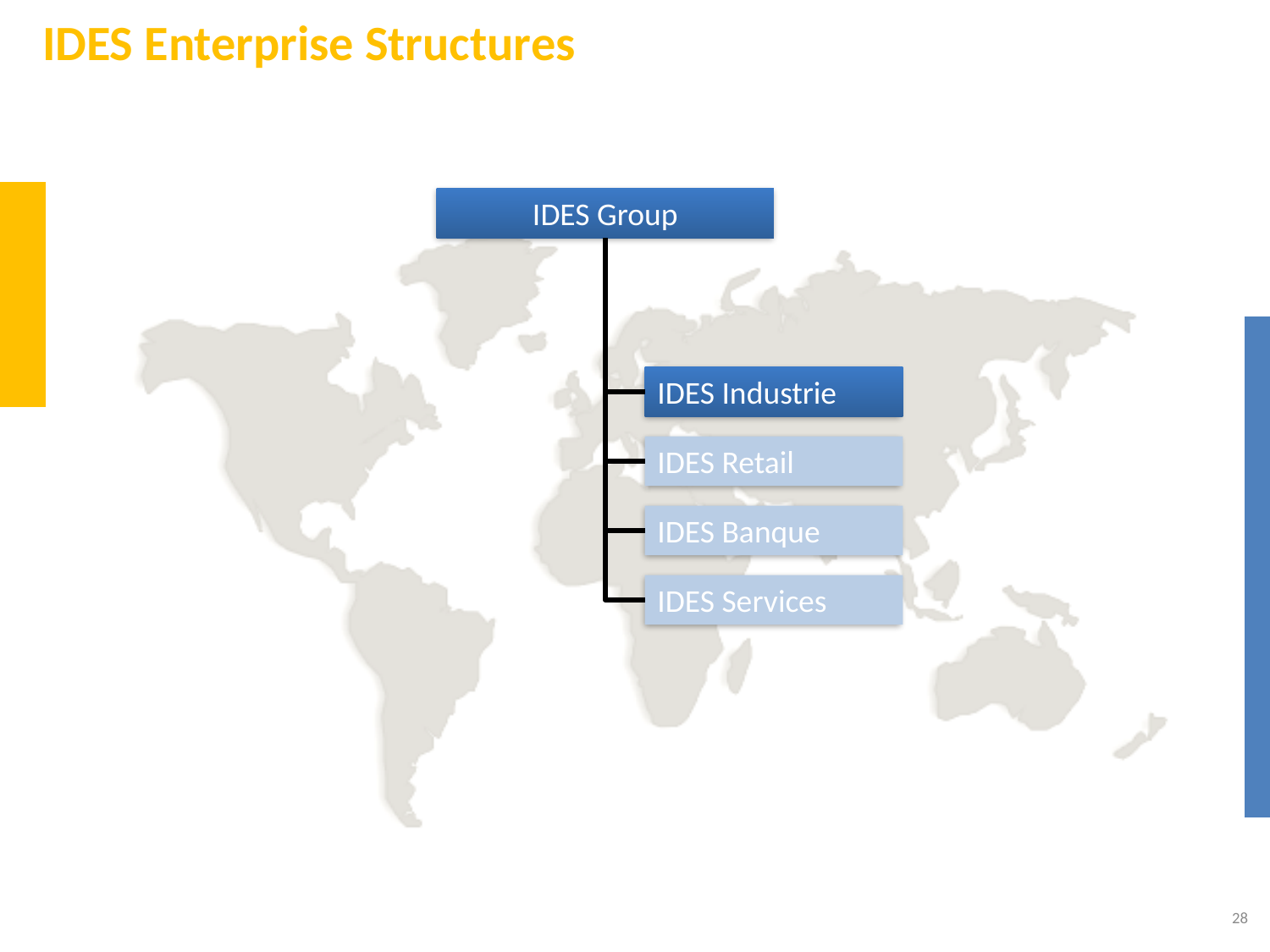

# IDES Enterprise Structures
IDES Group
IDES Industrie
IDES Retail
IDES Banque
IDES Services
28